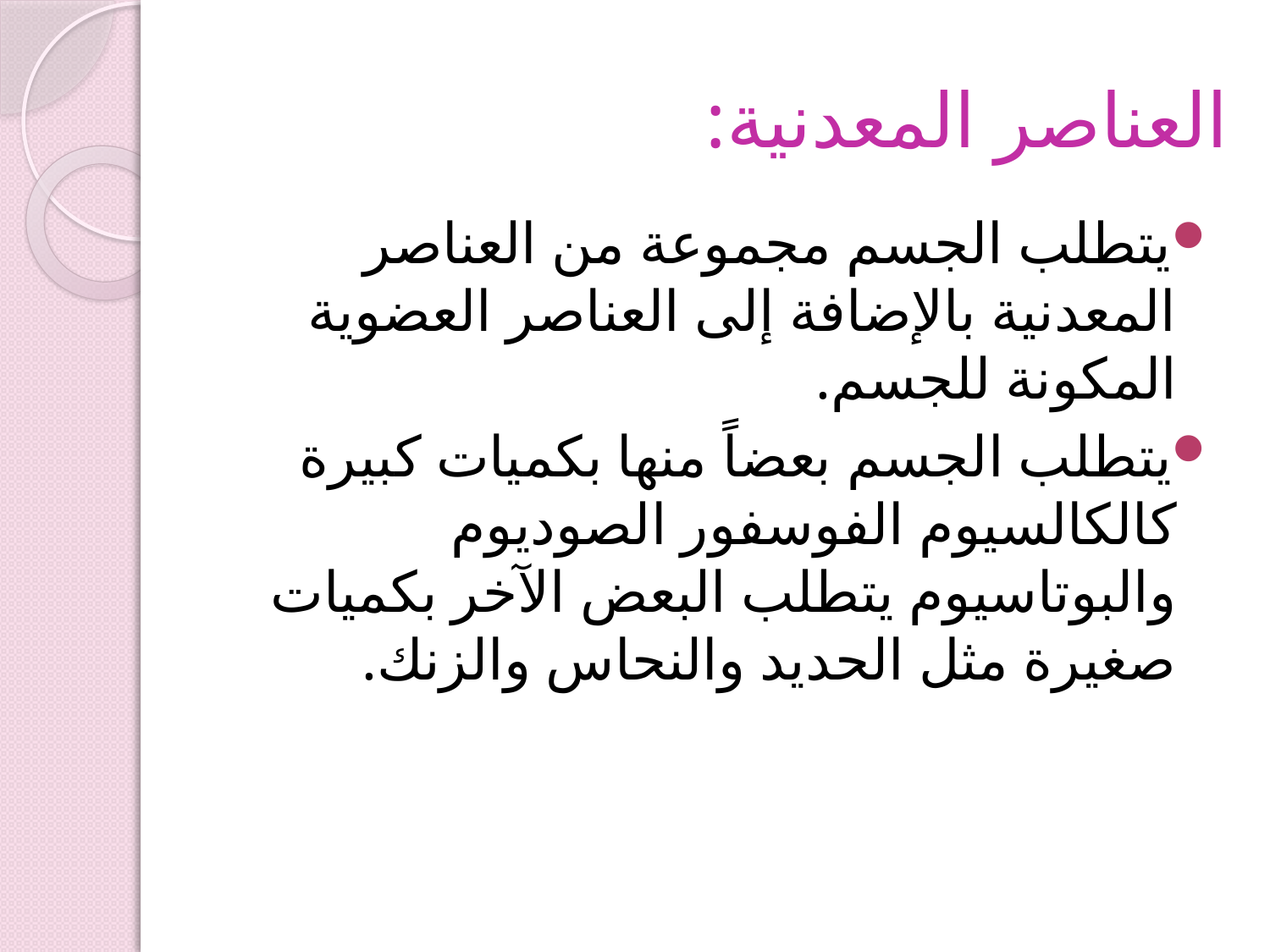

# العناصر المعدنية:
يتطلب الجسم مجموعة من العناصر المعدنية بالإضافة إلى العناصر العضوية المكونة للجسم.
يتطلب الجسم بعضاً منها بكميات كبيرة كالكالسيوم الفوسفور الصوديوم والبوتاسيوم يتطلب البعض الآخر بكميات صغيرة مثل الحديد والنحاس والزنك.